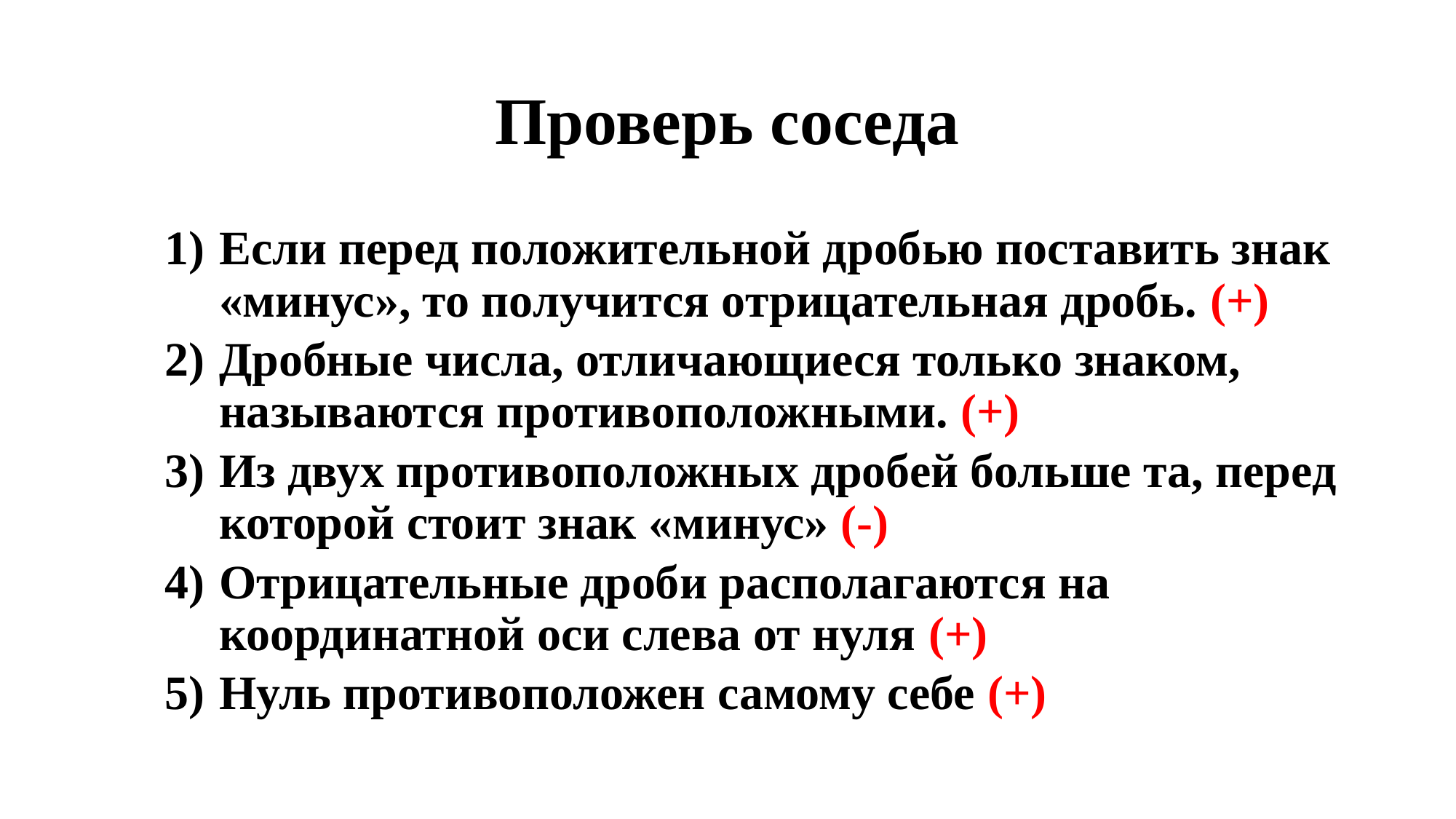

# Проверь соседа
Если перед положительной дробью поставить знак «минус», то получится отрицательная дробь. (+)
Дробные числа, отличающиеся только знаком, называются противоположными. (+)
Из двух противоположных дробей больше та, перед которой стоит знак «минус» (-)
Отрицательные дроби располагаются на координатной оси слева от нуля (+)
Нуль противоположен самому себе (+)